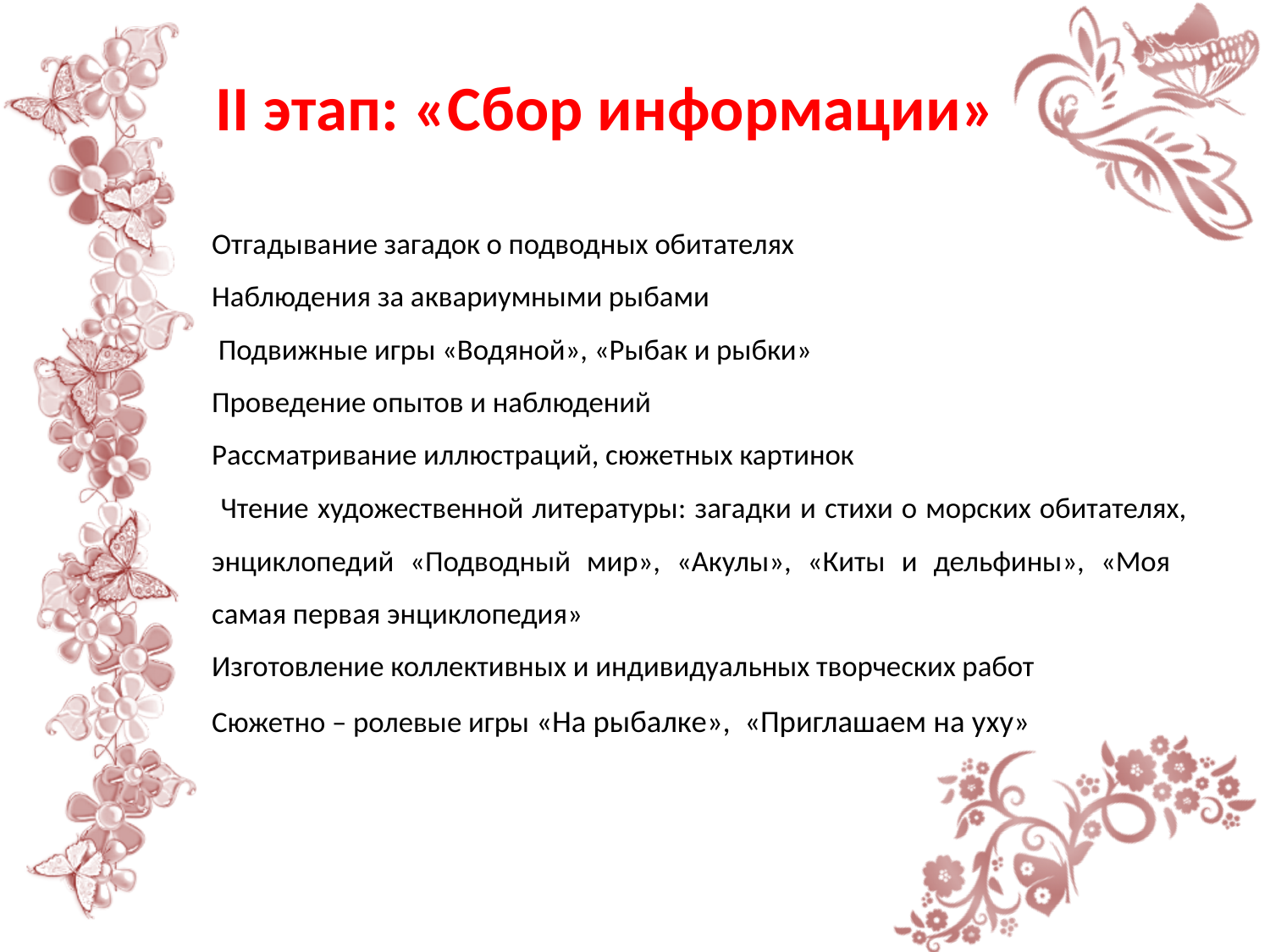

II этап: «Сбор информации»
Отгадывание загадок о подводных обитателях
Наблюдения за аквариумными рыбами
 Подвижные игры «Водяной», «Рыбак и рыбки»
Проведение опытов и наблюдений
Рассматривание иллюстраций, сюжетных картинок
 Чтение художественной литературы: загадки и стихи о морских обитателях, энциклопедий «Подводный мир», «Акулы», «Киты и дельфины», «Моя  самая первая энциклопедия»
Изготовление коллективных и индивидуальных творческих работ
Сюжетно – ролевые игры «На рыбалке»,  «Приглашаем на уху»